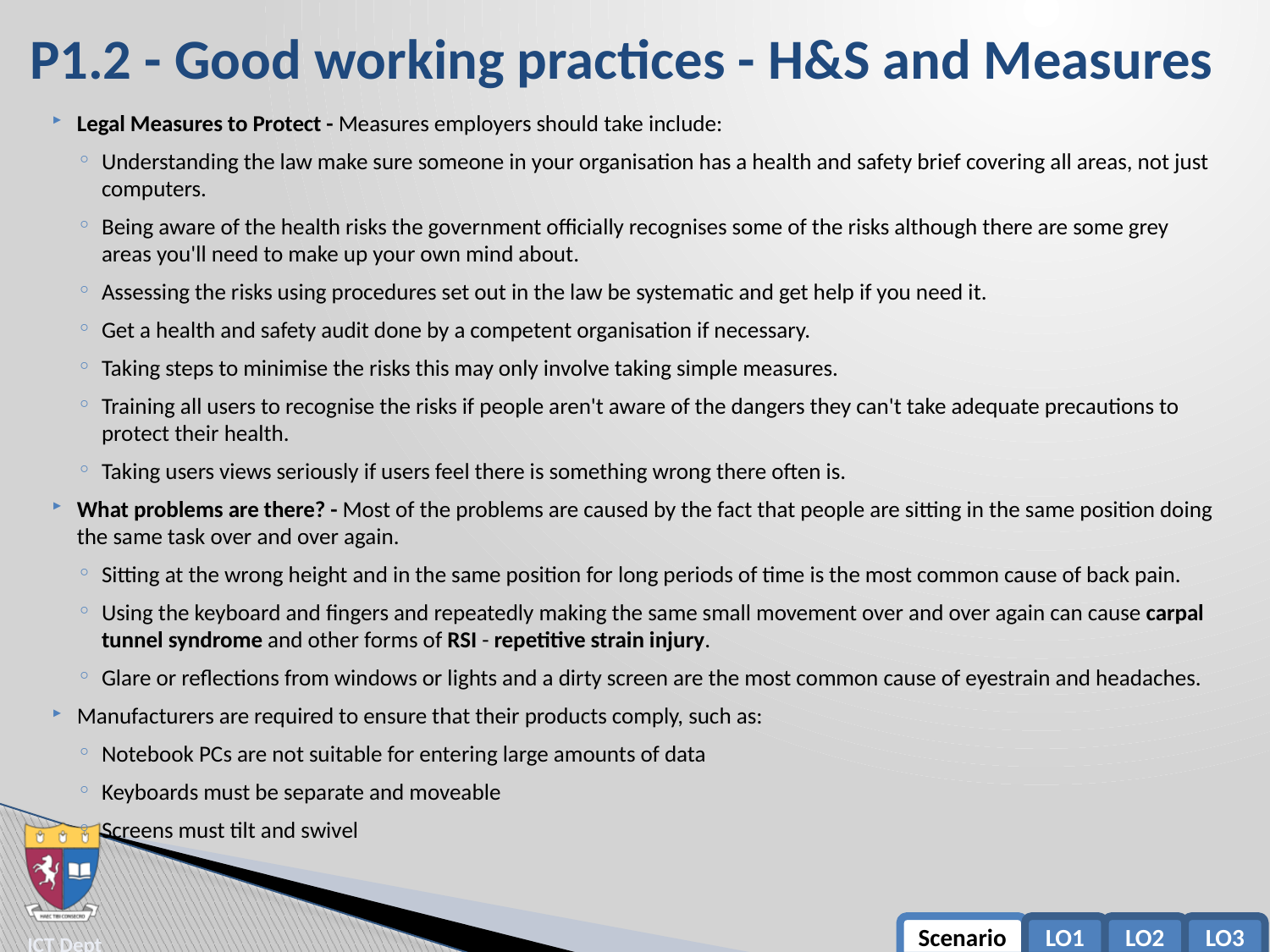

# P1.2 - Good working practices - H&S and Measures
Legal Measures to Protect - Measures employers should take include:
Understanding the law make sure someone in your organisation has a health and safety brief covering all areas, not just computers.
Being aware of the health risks the government officially recognises some of the risks although there are some grey areas you'll need to make up your own mind about.
Assessing the risks using procedures set out in the law be systematic and get help if you need it.
Get a health and safety audit done by a competent organisation if necessary.
Taking steps to minimise the risks this may only involve taking simple measures.
Training all users to recognise the risks if people aren't aware of the dangers they can't take adequate precautions to protect their health.
Taking users views seriously if users feel there is something wrong there often is.
What problems are there? - Most of the problems are caused by the fact that people are sitting in the same position doing the same task over and over again.
Sitting at the wrong height and in the same position for long periods of time is the most common cause of back pain.
Using the keyboard and fingers and repeatedly making the same small movement over and over again can cause carpal tunnel syndrome and other forms of RSI - repetitive strain injury.
Glare or reflections from windows or lights and a dirty screen are the most common cause of eyestrain and headaches.
Manufacturers are required to ensure that their products comply, such as:
Notebook PCs are not suitable for entering large amounts of data
Keyboards must be separate and moveable
Screens must tilt and swivel